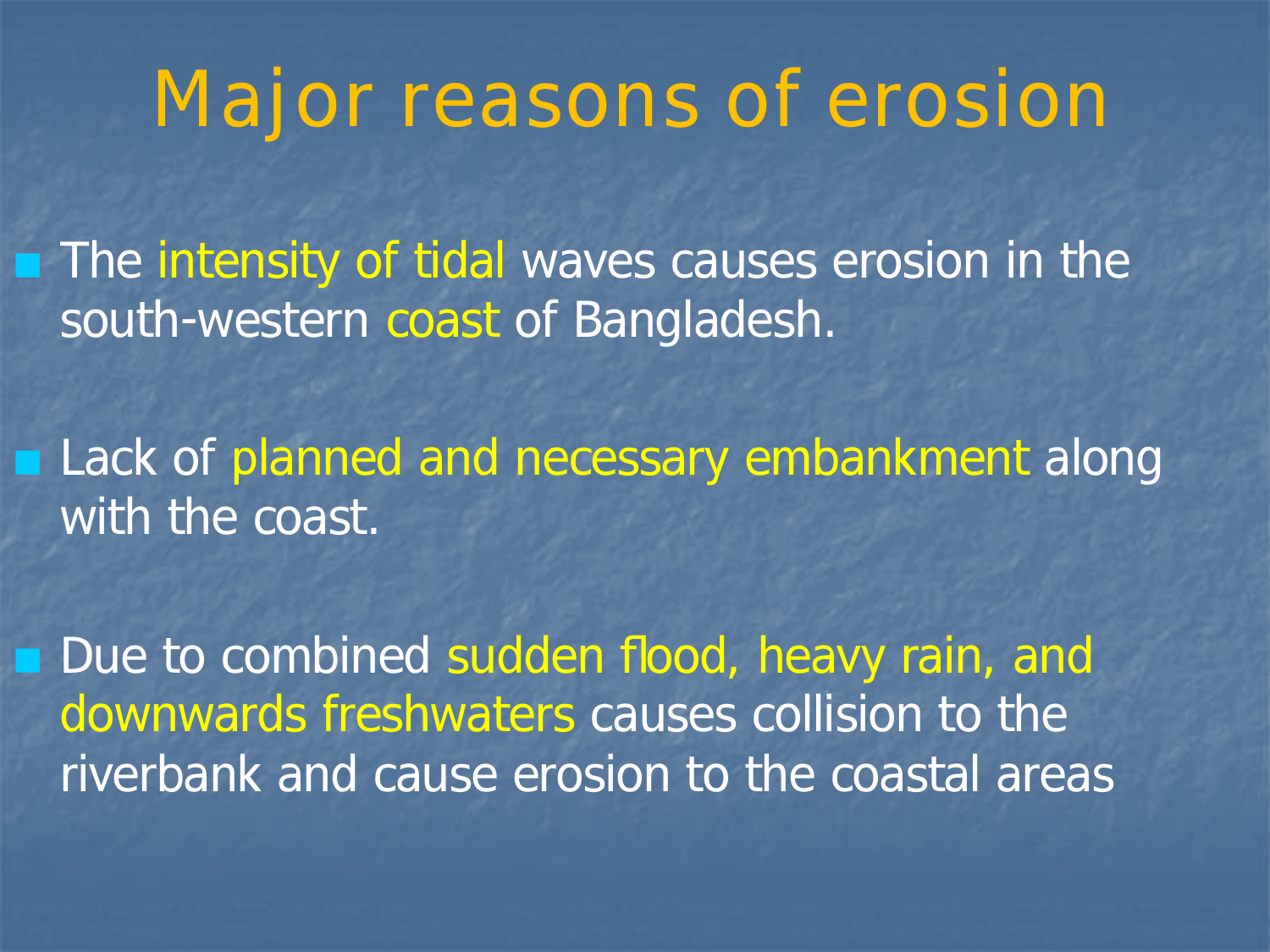

# Major reasons of erosion
The intensity of tidal waves causes erosion in the south-western coast of Bangladesh.

Lack of planned and necessary embankment along with the coast.

Due to combined sudden flood, heavy rain, and  downwards freshwaters causes collision to the riverbank and cause erosion to the coastal areas